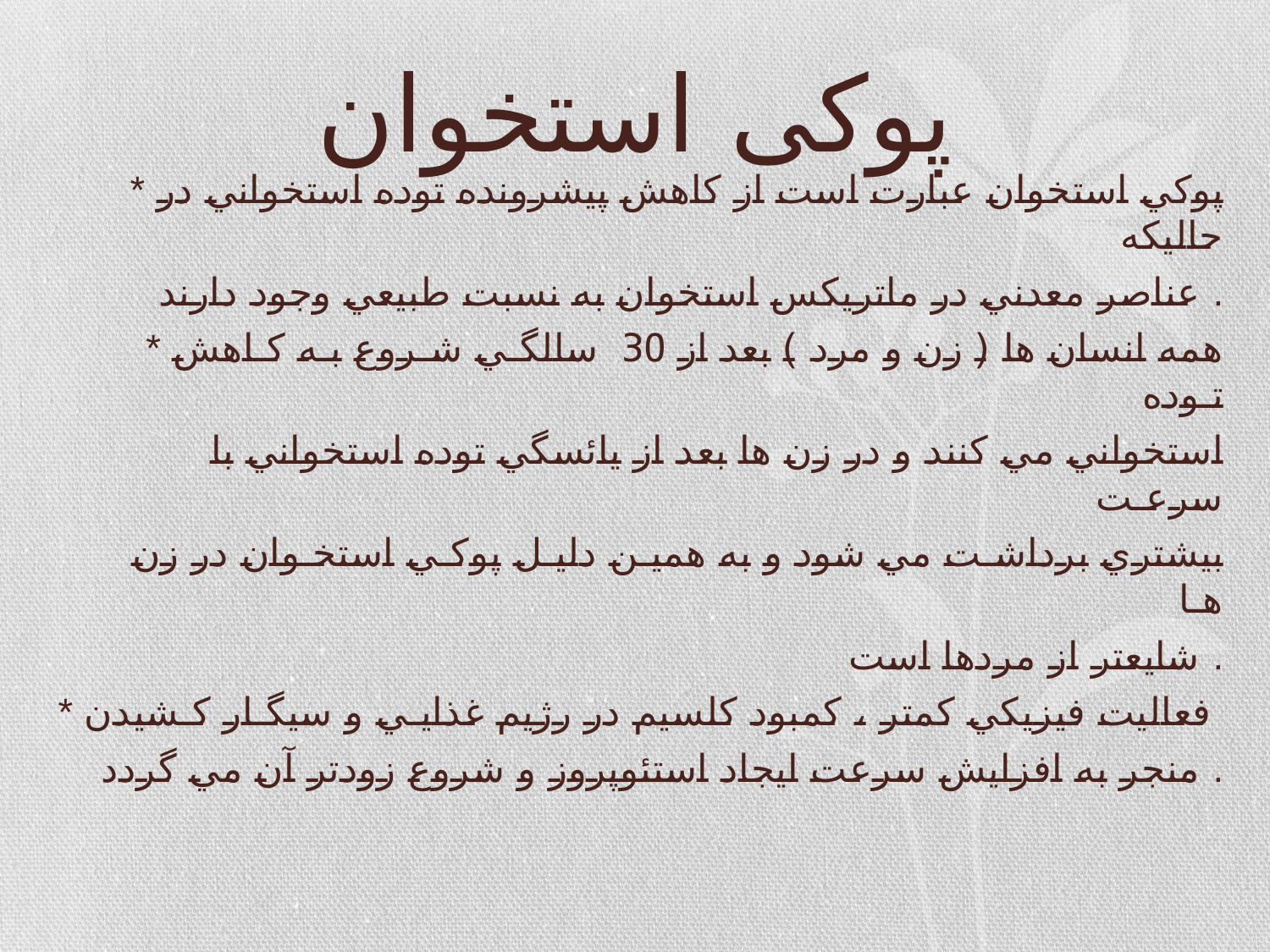

# پوکی استخوان
* پوكي استخوان عبارت است از كاهش پيشرونده توده استخواني در حاليكه
   عناصر معدني در ماتريكس استخوان به نسبت طبيعي وجود دارند .
* همه انسان ها ( زن و مرد ) بعد از 30  سالگـي شـروع بـه كـاهش تـوده
   استخواني مي كنند و در زن ها بعد از يائسگي توده استخواني با سرعـت
   بيشتري برداشـت مي شود و به هميـن دليـل پوكـي استخـوان در زن هـا
   شايعتر از مردها است .
* فعاليت فيزيكي كمتر ، كمبود كلسيم در رژيم غذايـي و سيگـار كـشيدن
   منجر به افزايش سرعت ايجاد استئوپروز و شروع زودتر آن مي گردد .